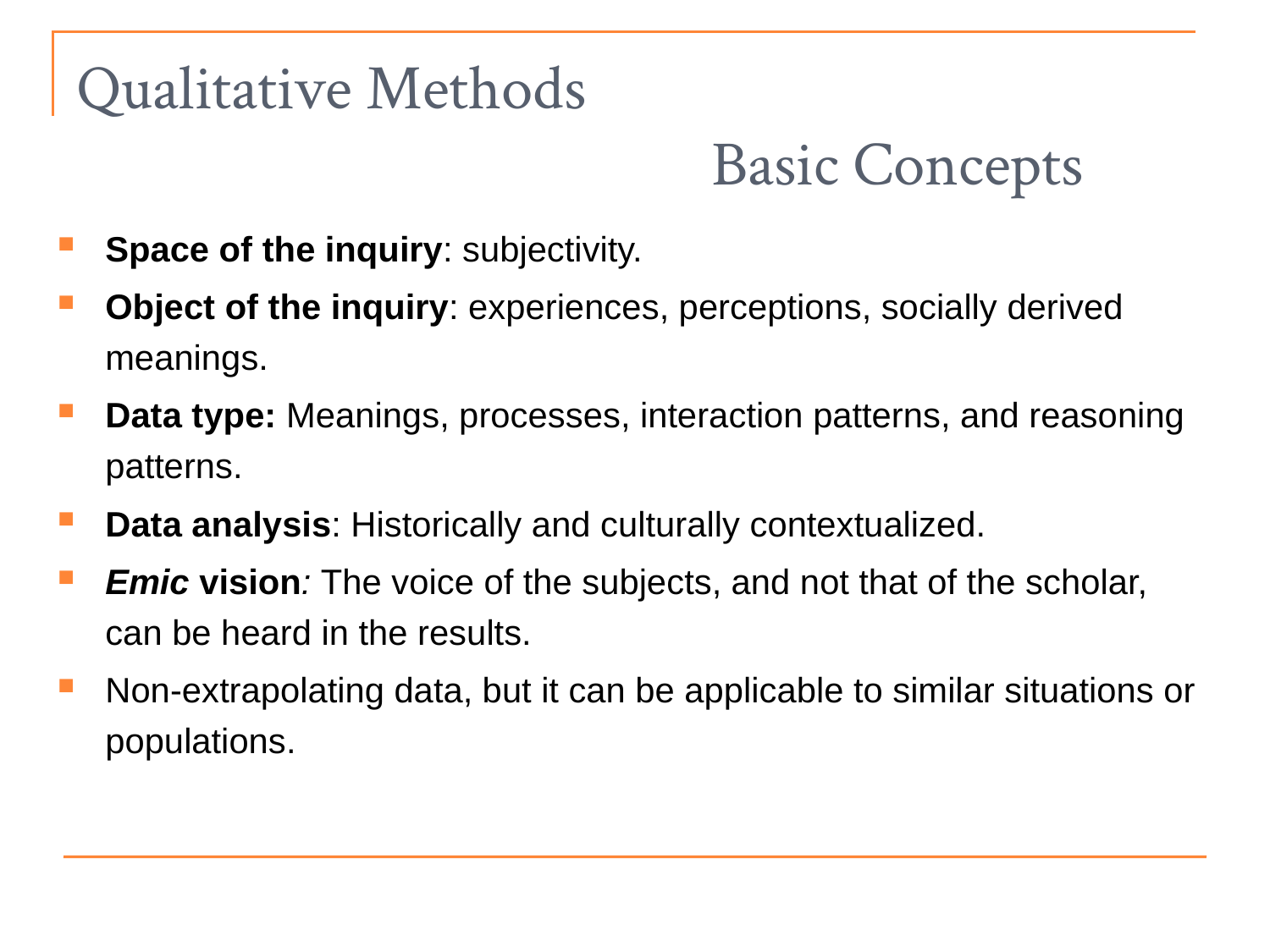

# Qualitative Methods Basic Concepts
Space of the inquiry: subjectivity.
Object of the inquiry: experiences, perceptions, socially derived meanings.
Data type: Meanings, processes, interaction patterns, and reasoning patterns.
Data analysis: Historically and culturally contextualized.
Emic vision: The voice of the subjects, and not that of the scholar, can be heard in the results.
Non-extrapolating data, but it can be applicable to similar situations or populations.